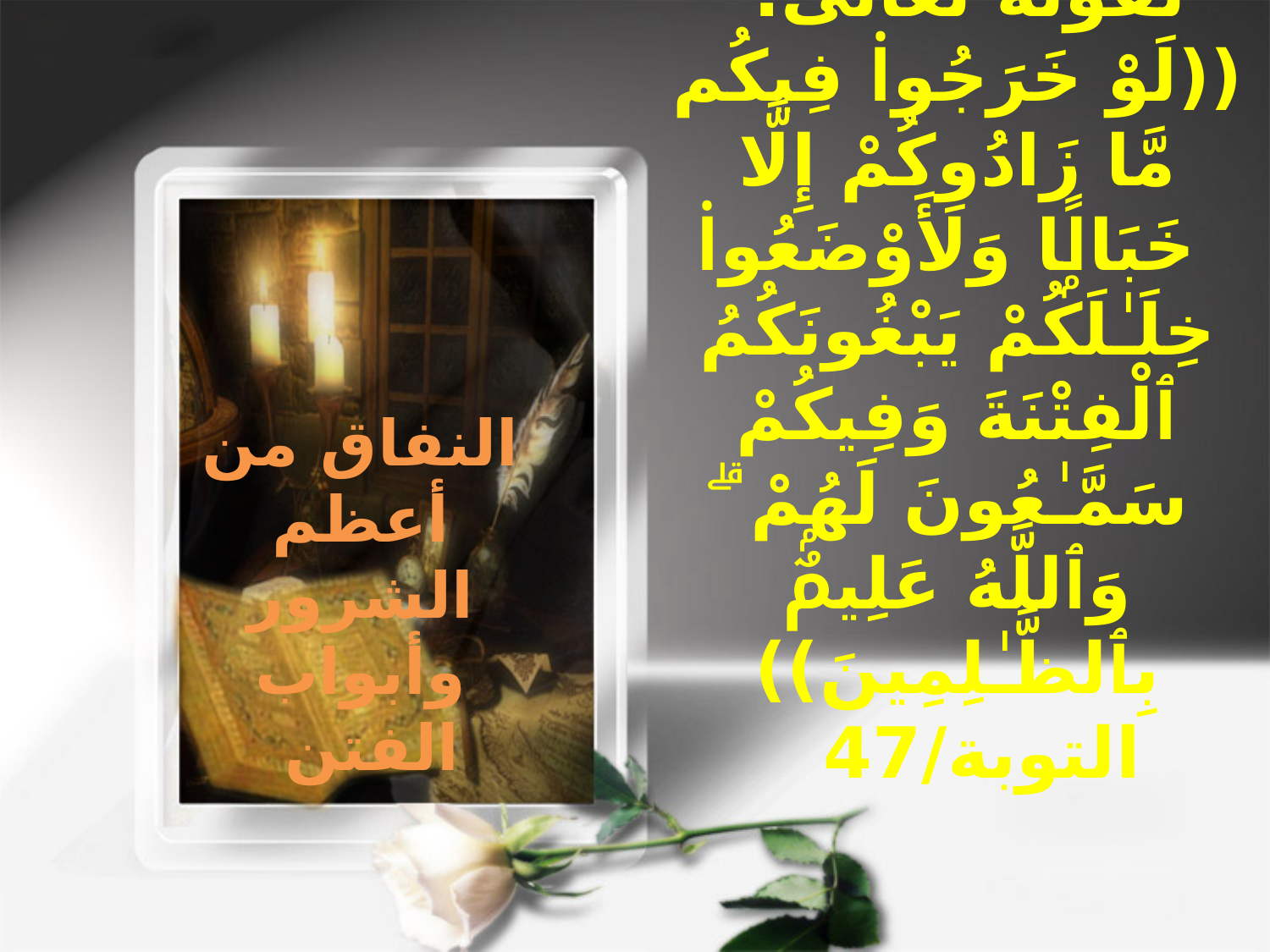

لقوله تعالى:
((لَوْ خَرَجُوا۟ فِيكُم مَّا زَادُوكُمْ إِلَّا
 خَبَالًۭا وَلَأَوْضَعُوا۟ خِلَـٰلَكُمْ يَبْغُونَكُمُ ٱلْفِتْنَةَ وَفِيكُمْ سَمَّـٰعُونَ لَهُمْ ۗ وَٱللَّهُ عَلِيمٌۢ بِٱلظَّـٰلِمِينَ)) التوبة/47
النفاق من أعظم الشرور وأبواب الفتن